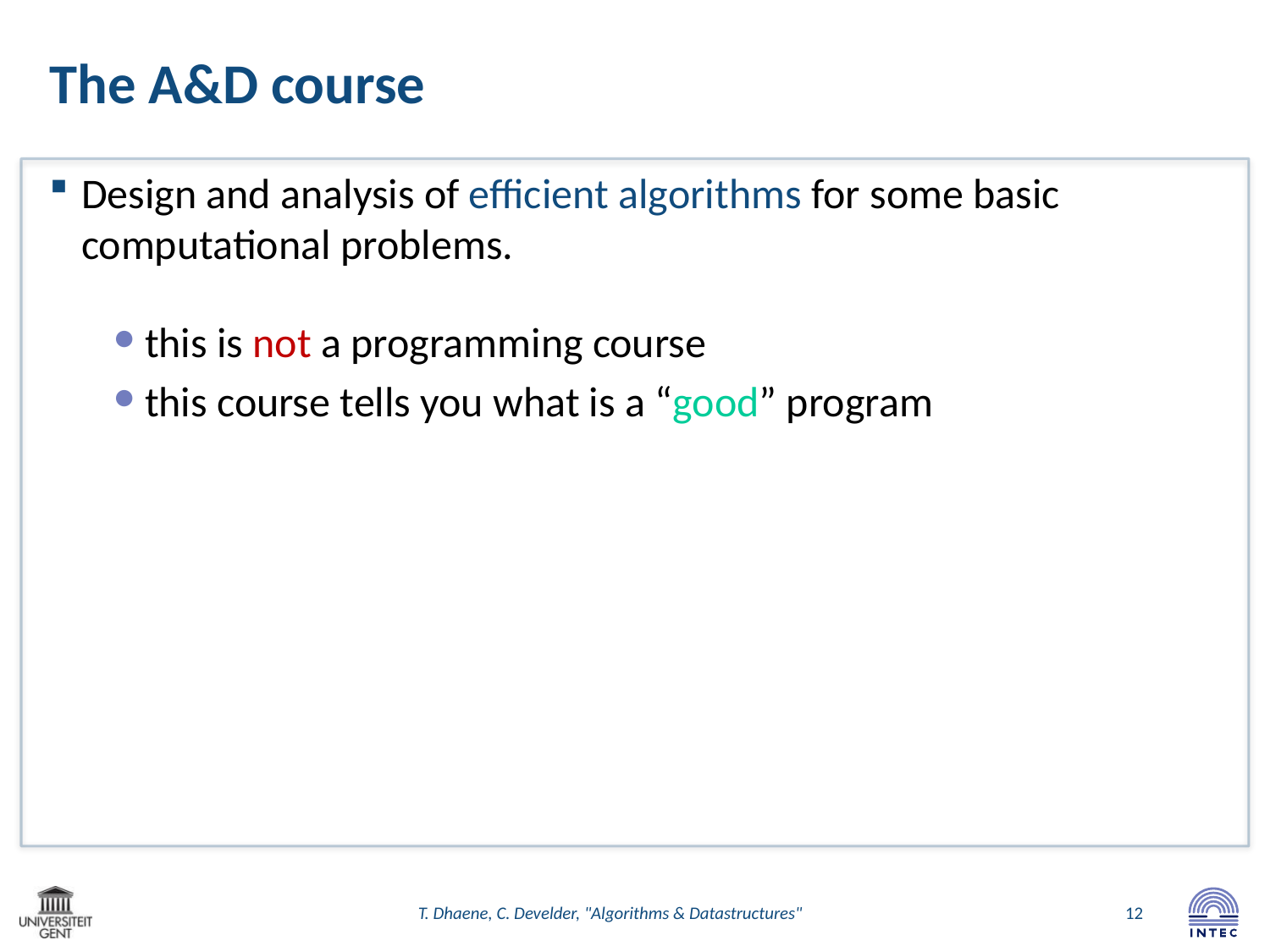

# The A&D course

Design and analysis of efficient algorithms for some basic computational problems.

this is not a programming course
this course tells you what is a “good” program
T. Dhaene, C. Develder, "Algorithms & Datastructures"
12